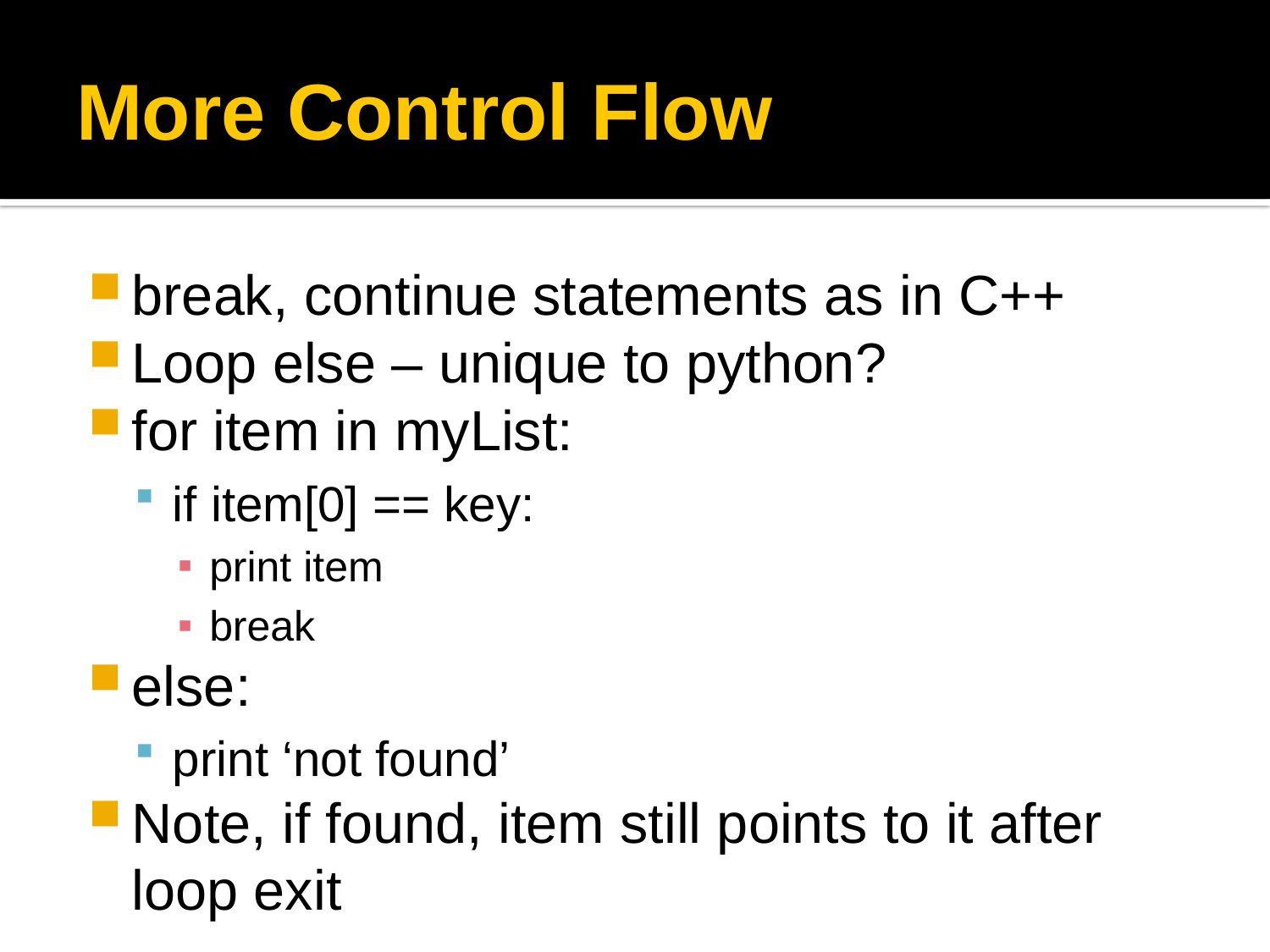

# More Control Flow
break, continue statements as in C++
Loop else – unique to python?
for item in myList:
if item[0] == key:
print item
break
else:
print ‘not found’
Note, if found, item still points to it after loop exit